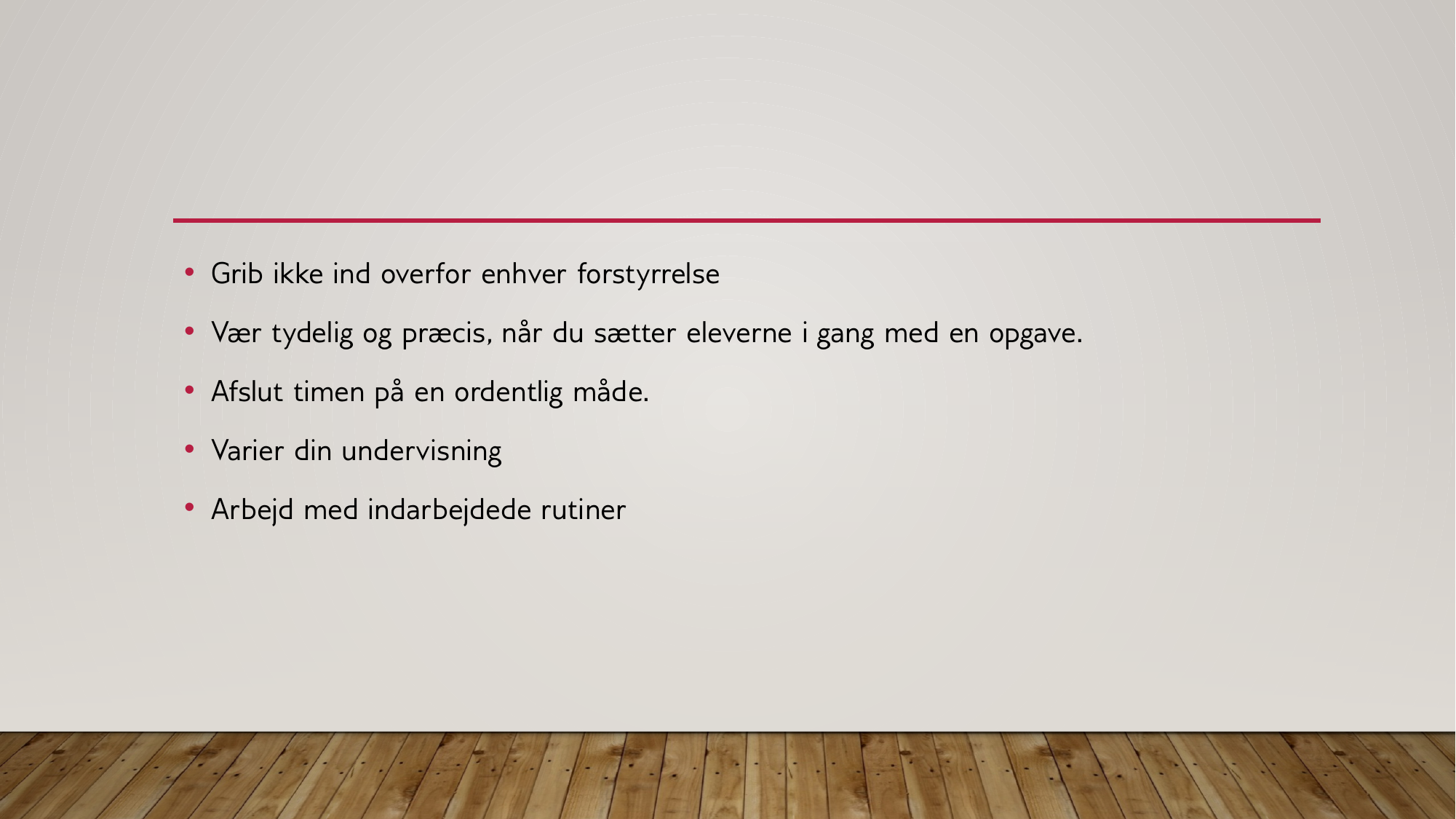

#
Grib ikke ind overfor enhver forstyrrelse
Vær tydelig og præcis, når du sætter eleverne i gang med en opgave.
Afslut timen på en ordentlig måde.
Varier din undervisning
Arbejd med indarbejdede rutiner